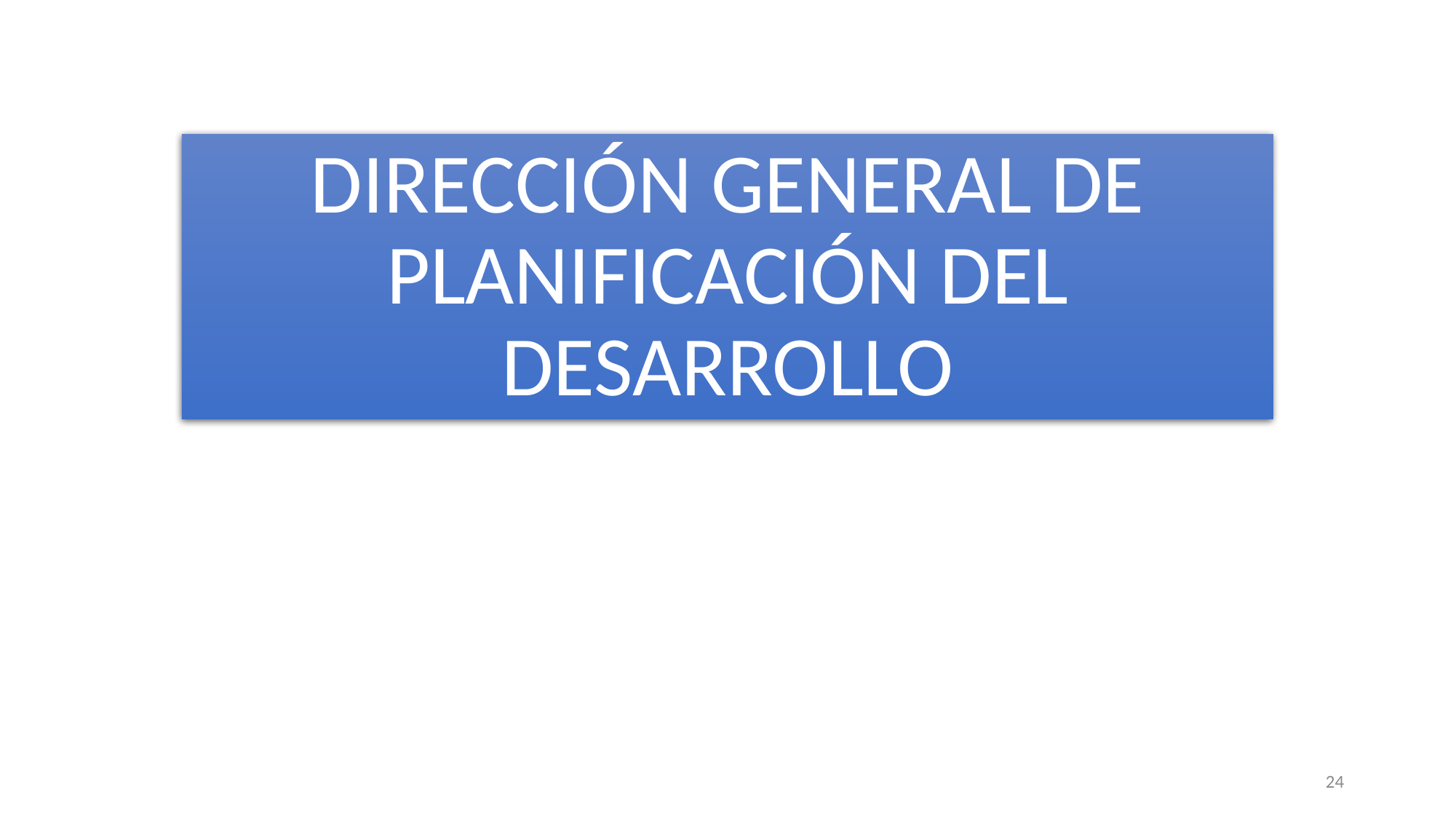

# DIRECCIÓN GENERAL DE PLANIFICACIÓN DEL DESARROLLO
24